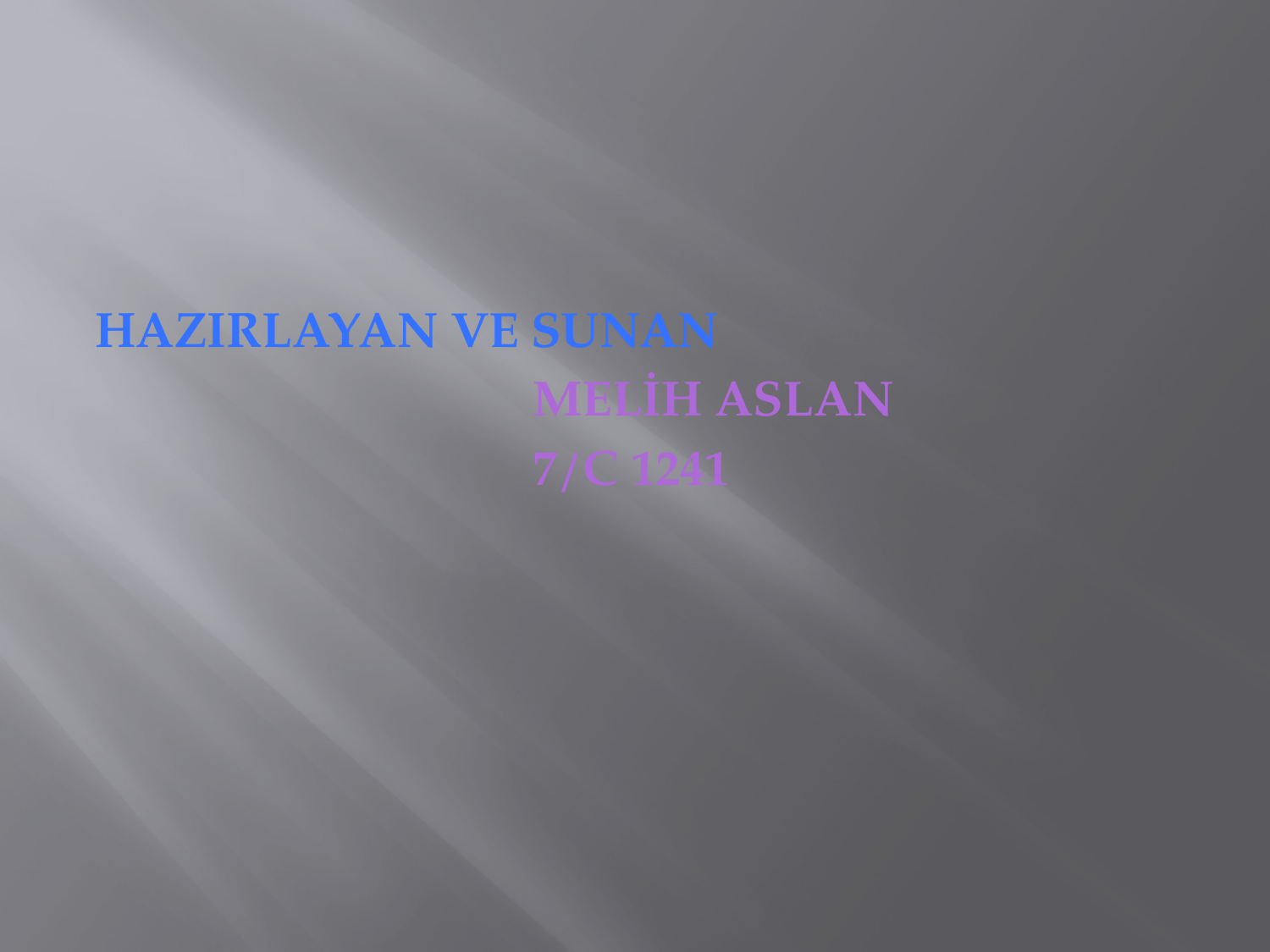

#

HAZIRLAYAN VE SUNAN
				MELİH ASLAN
				7/C 1241